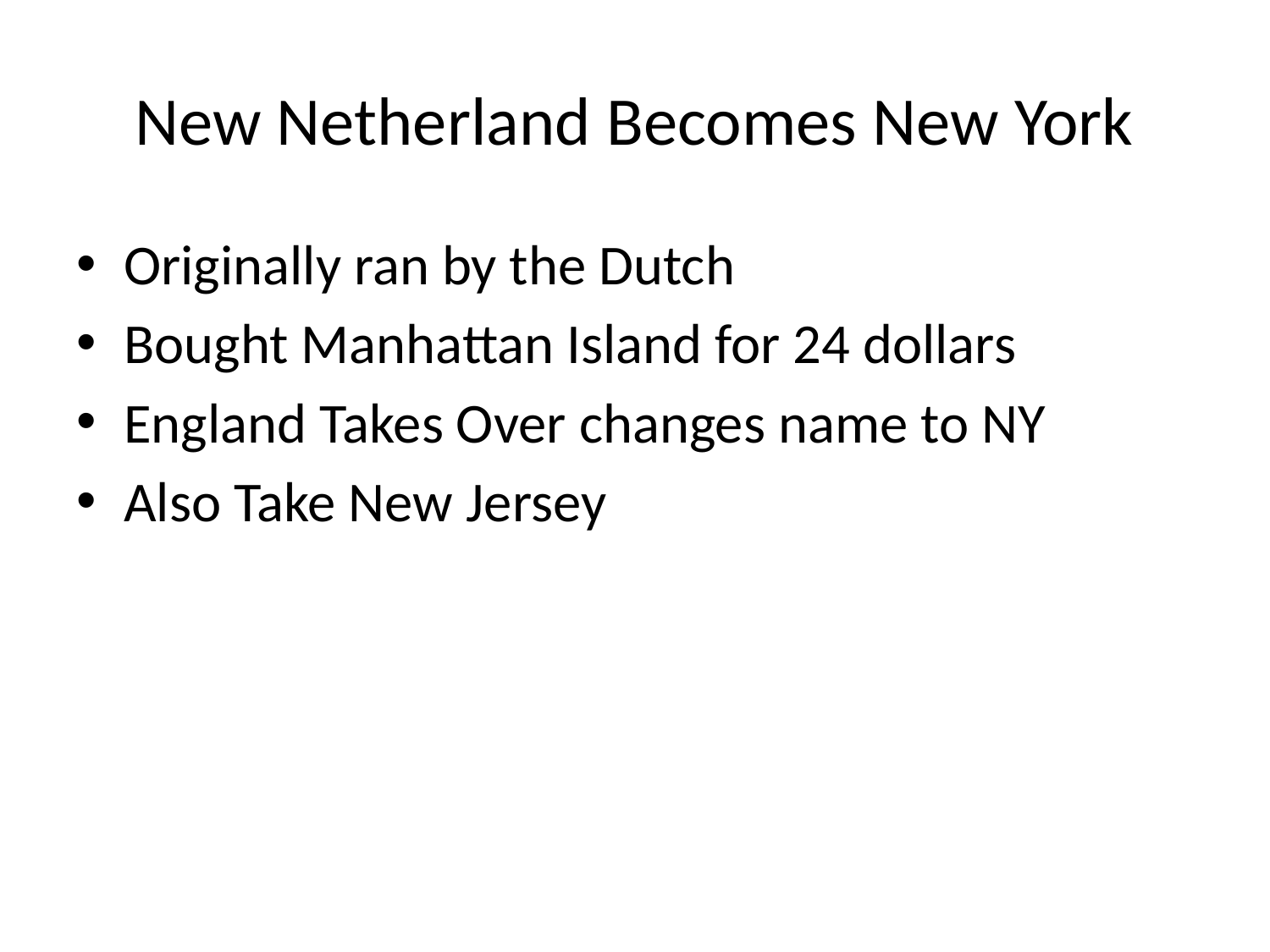

# New Netherland Becomes New York
Originally ran by the Dutch
Bought Manhattan Island for 24 dollars
England Takes Over changes name to NY
Also Take New Jersey